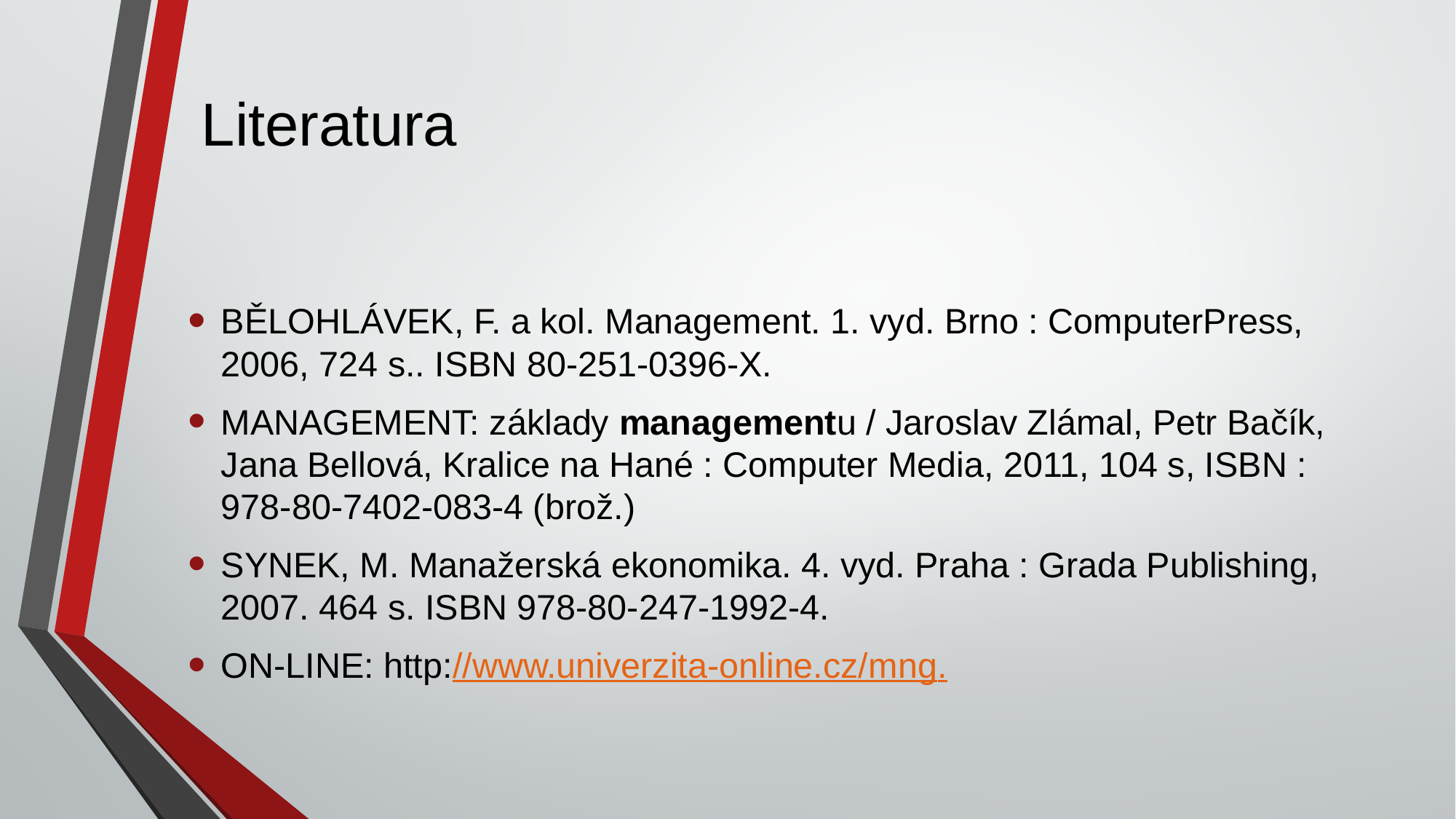

# Literatura
BĚLOHLÁVEK, F. a kol. Management. 1. vyd. Brno : ComputerPress, 2006, 724 s.. ISBN 80-251-0396-X.
MANAGEMENT: základy managementu / Jaroslav Zlámal, Petr Bačík, Jana Bellová, Kralice na Hané : Computer Media, 2011, 104 s, ISBN : 978-80-7402-083-4 (brož.)
SYNEK, M. Manažerská ekonomika. 4. vyd. Praha : Grada Publishing, 2007. 464 s. ISBN 978-80-247-1992-4.
ON-LINE: http://www.univerzita-online.cz/mng.